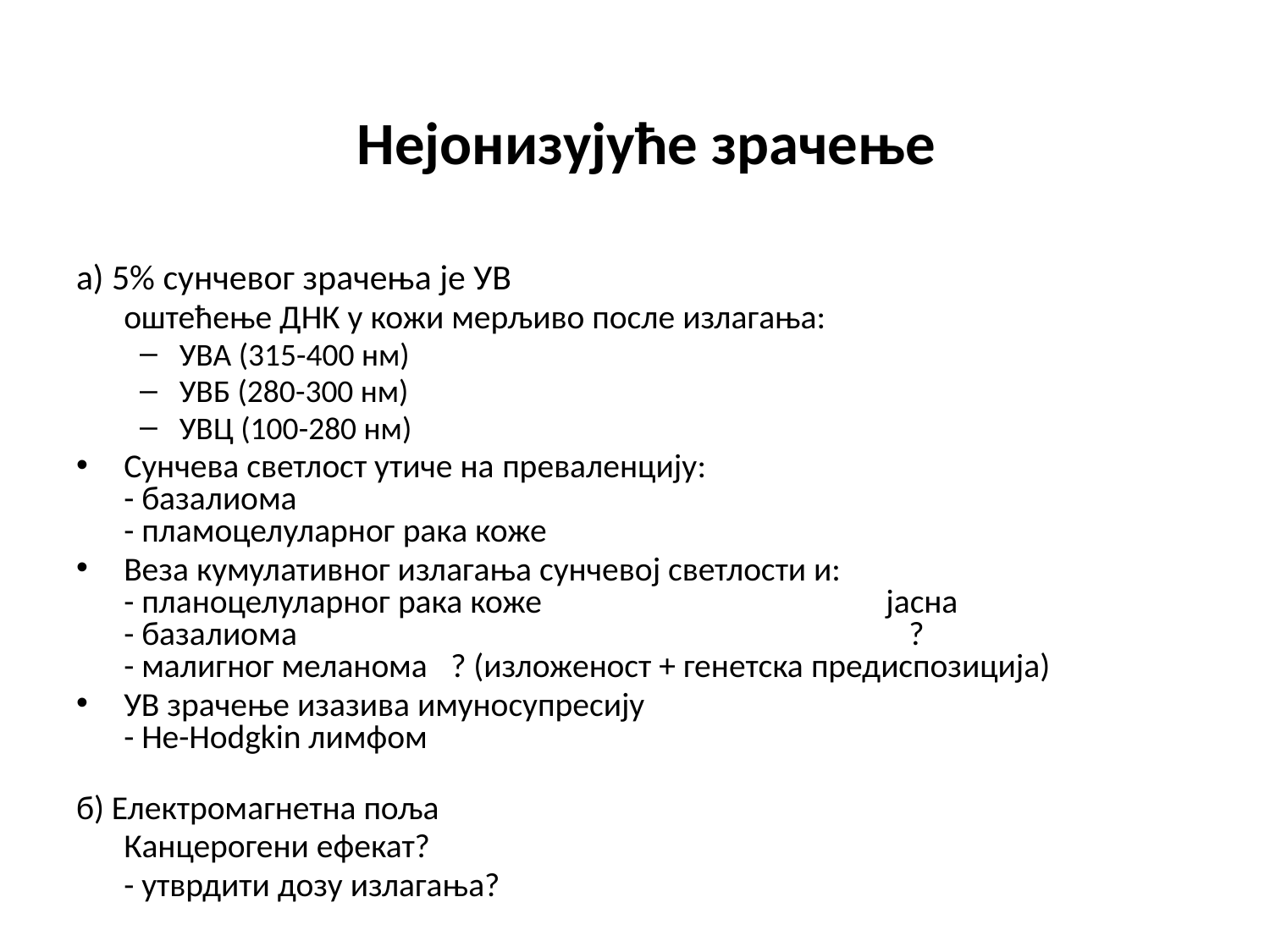

# Нејонизујуће зрачење
а) 5% сунчевог зрачења је УВ
	оштећење ДНК у кожи мерљиво после излагања:
УВА (315-400 нм)
УВБ (280-300 нм)
УВЦ (100-280 нм)
Сунчева светлост утиче на преваленцију:
- базалиома
- пламоцелуларног рака коже
Веза кумулативног излагања сунчевој светлости и:
- планоцелуларног рака коже			јасна
- базалиома 					   ?
- малигног меланома   ? (изложеност + генетска предиспозиција)
УВ зрачење изазива имуносупресију
- Не-Hodgkin лимфом
б) Електромагнетна поља
	Канцерогени ефекат?
	- утврдити дозу излагања?